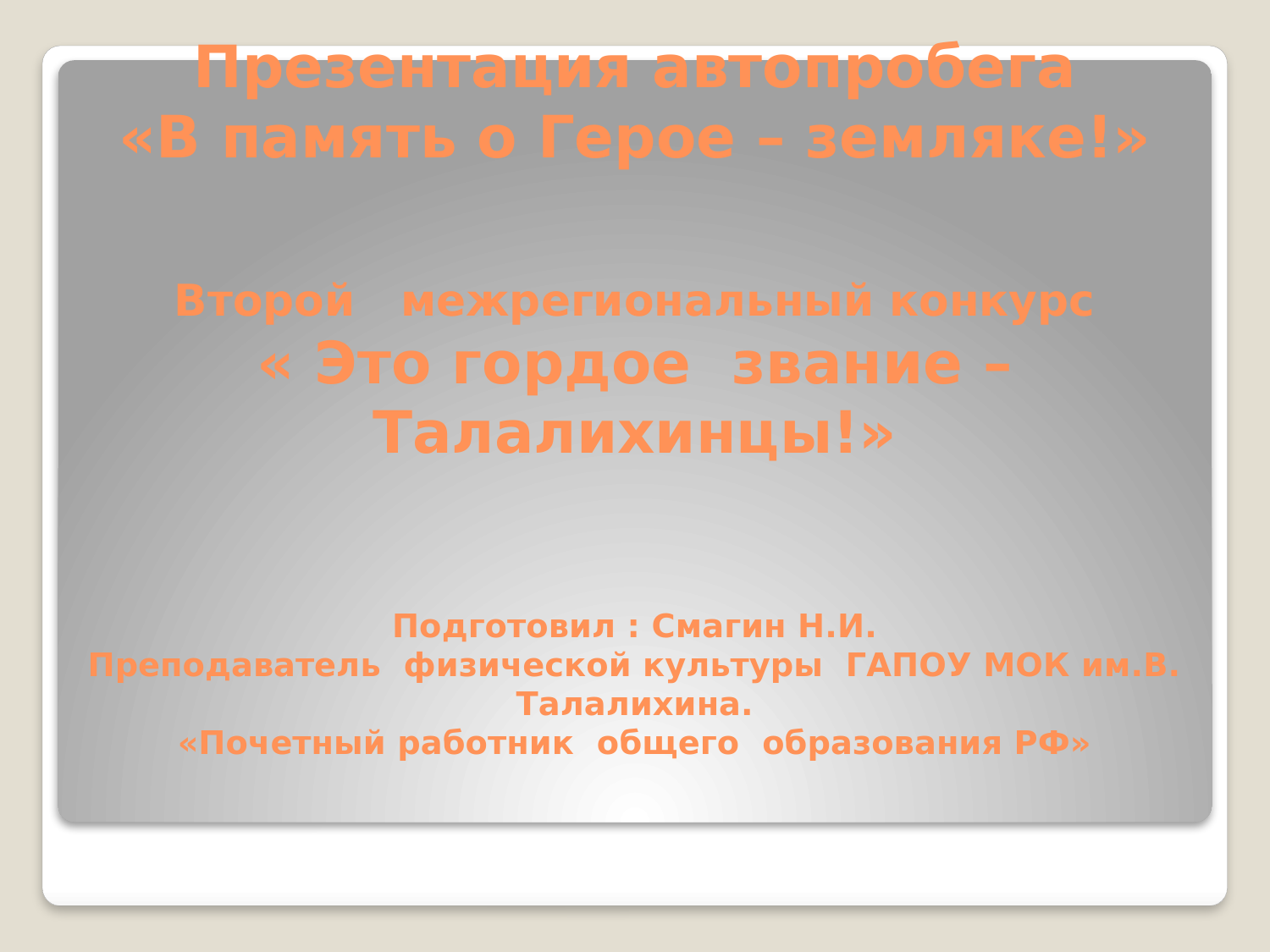

# Презентация автопробега «В память о Герое – земляке!» Второй   межрегиональный конкурс « Это гордое  звание – Талалихинцы!» Подготовил : Смагин Н.И. Преподаватель  физической культуры  ГАПОУ МОК им.В. Талалихина. «Почетный работник  общего  образования РФ»